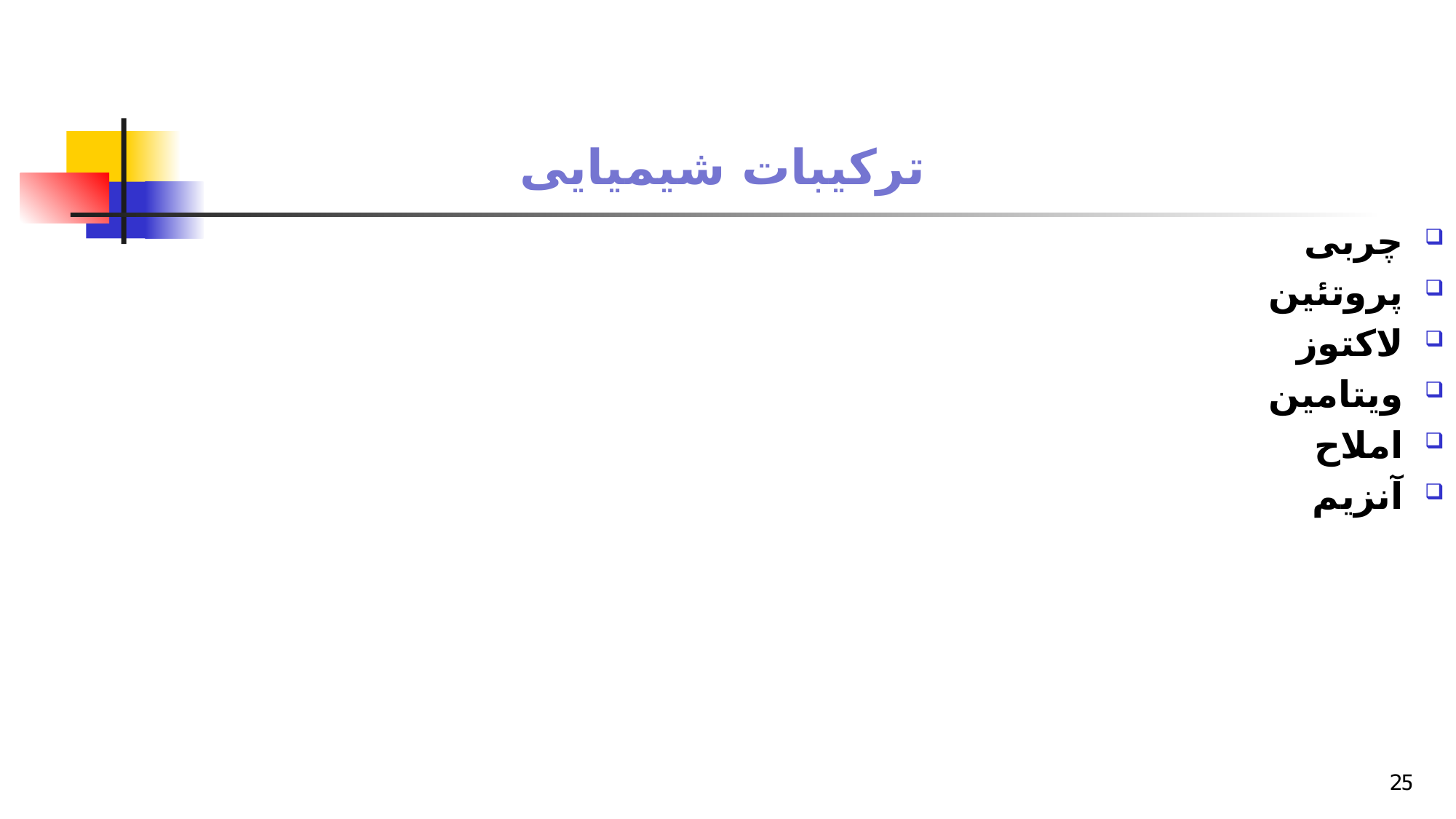

# ترکیبات شیمیایی

چربی
پروتئین
لاکتوز
ویتامین
املاح
آنزیم
25